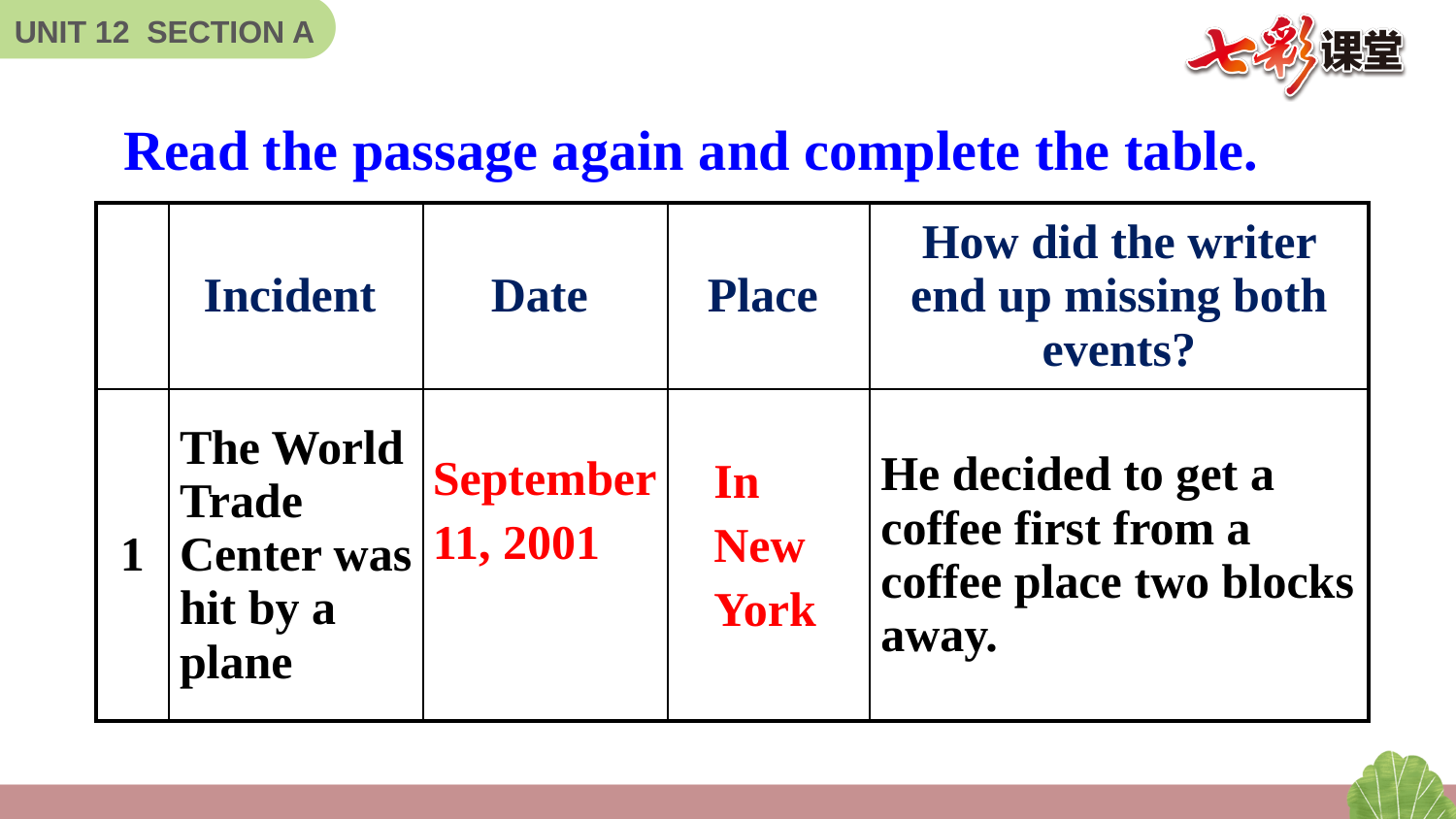

Read the passage again and complete the table.
|  | Incident | Date | Place | How did the writer end up missing both events? |
| --- | --- | --- | --- | --- |
| 1 | The World Trade Center was hit by a plane |  |  | He decided to get a coffee first from a coffee place two blocks away. |
September 11, 2001
In New York